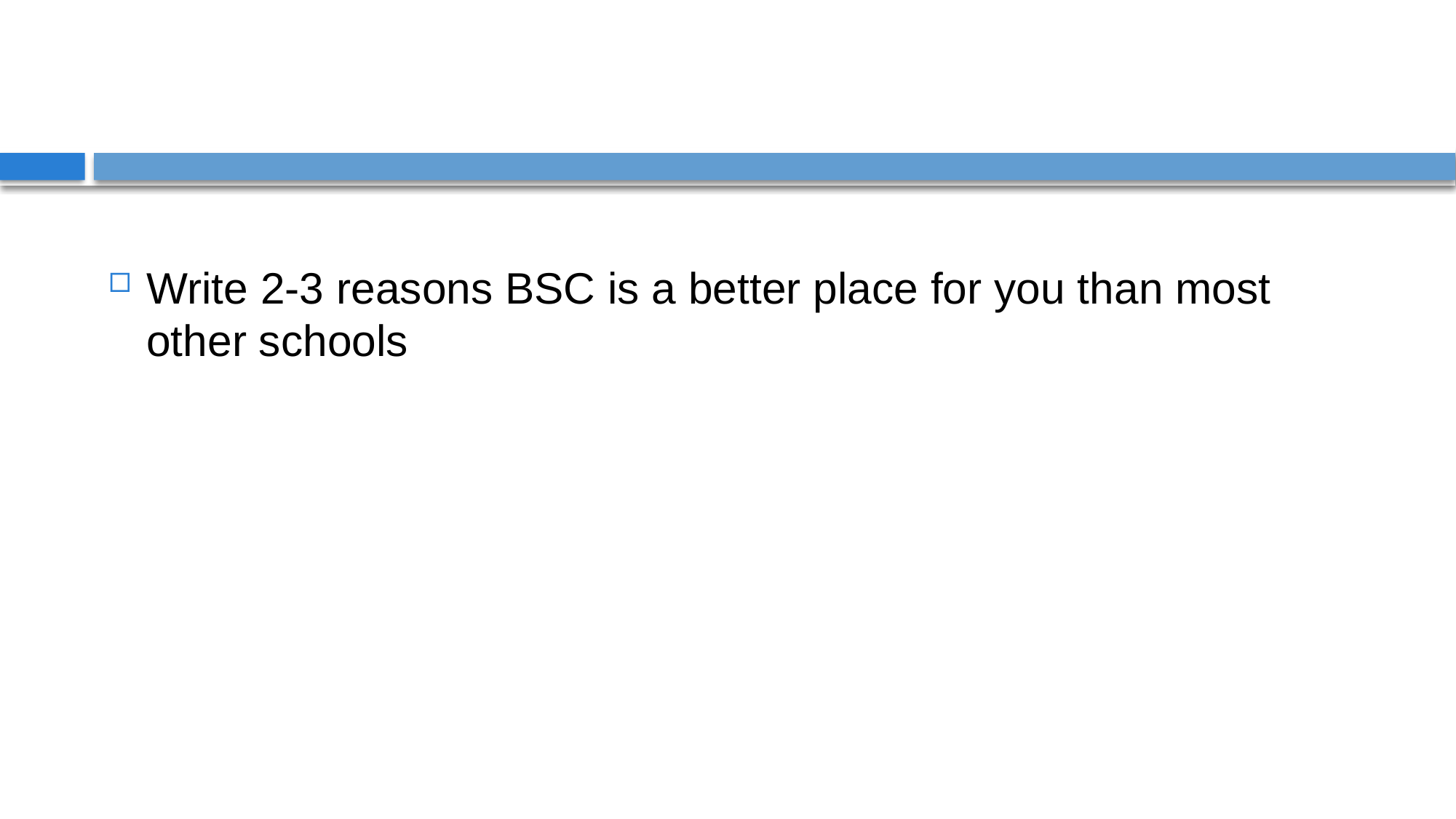

#

Write 2-3 reasons BSC is a better place for you than most other schools